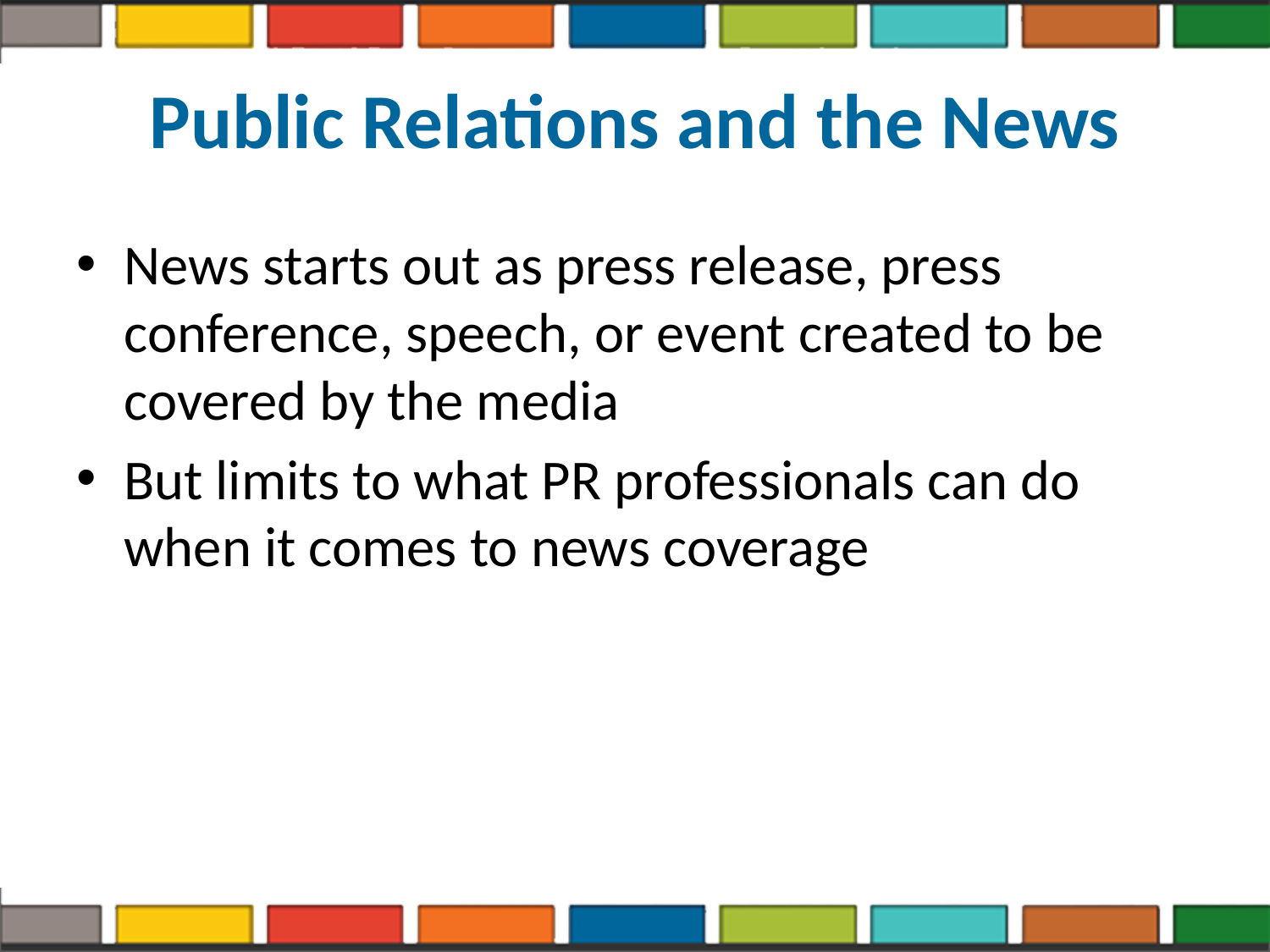

# Public Relations and the News
News starts out as press release, press conference, speech, or event created to be covered by the media
But limits to what PR professionals can do when it comes to news coverage